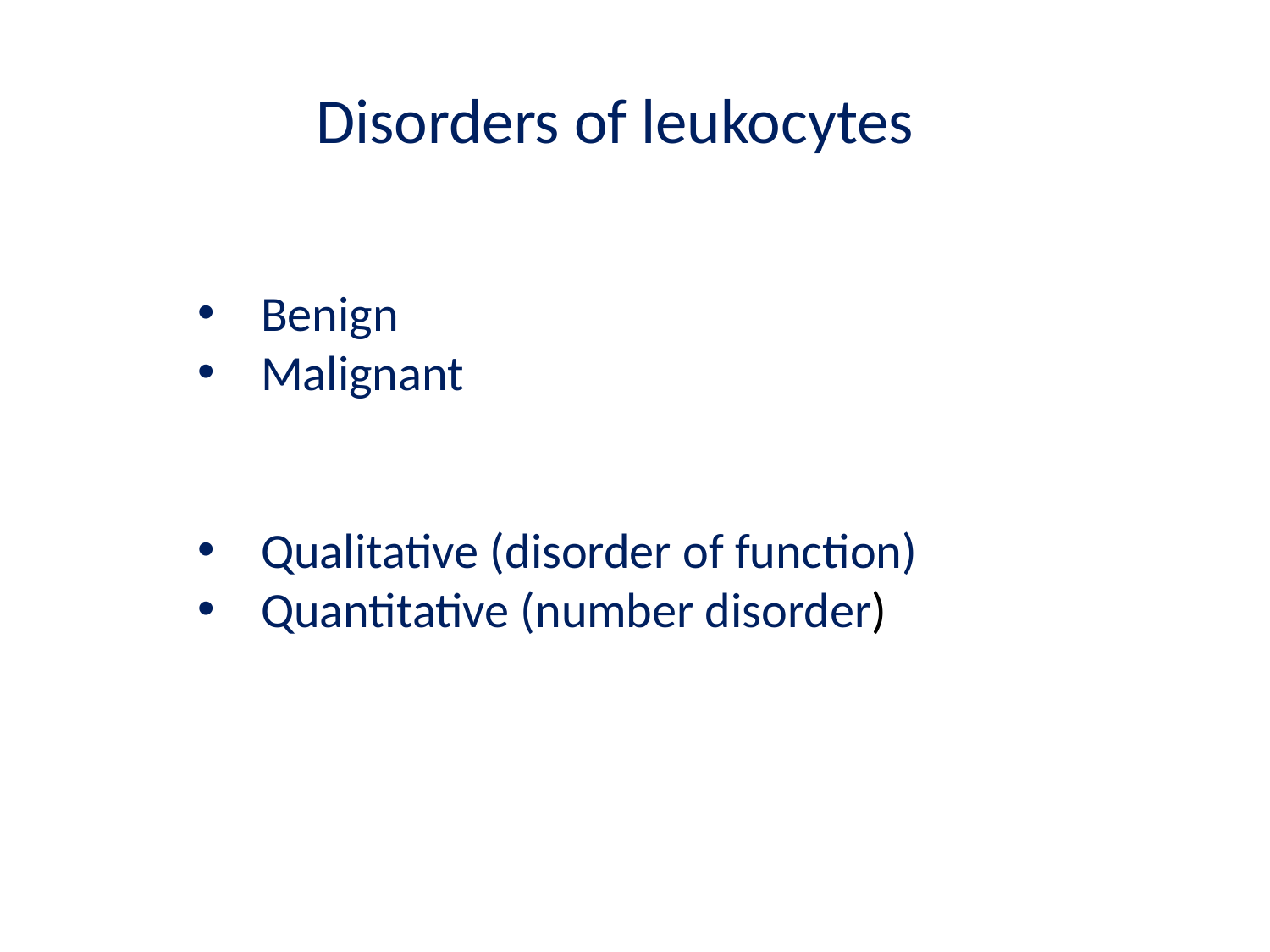

Disorders of leukocytes
Benign
Malignant

Qualitative (disorder of function)
Quantitative (number disorder)